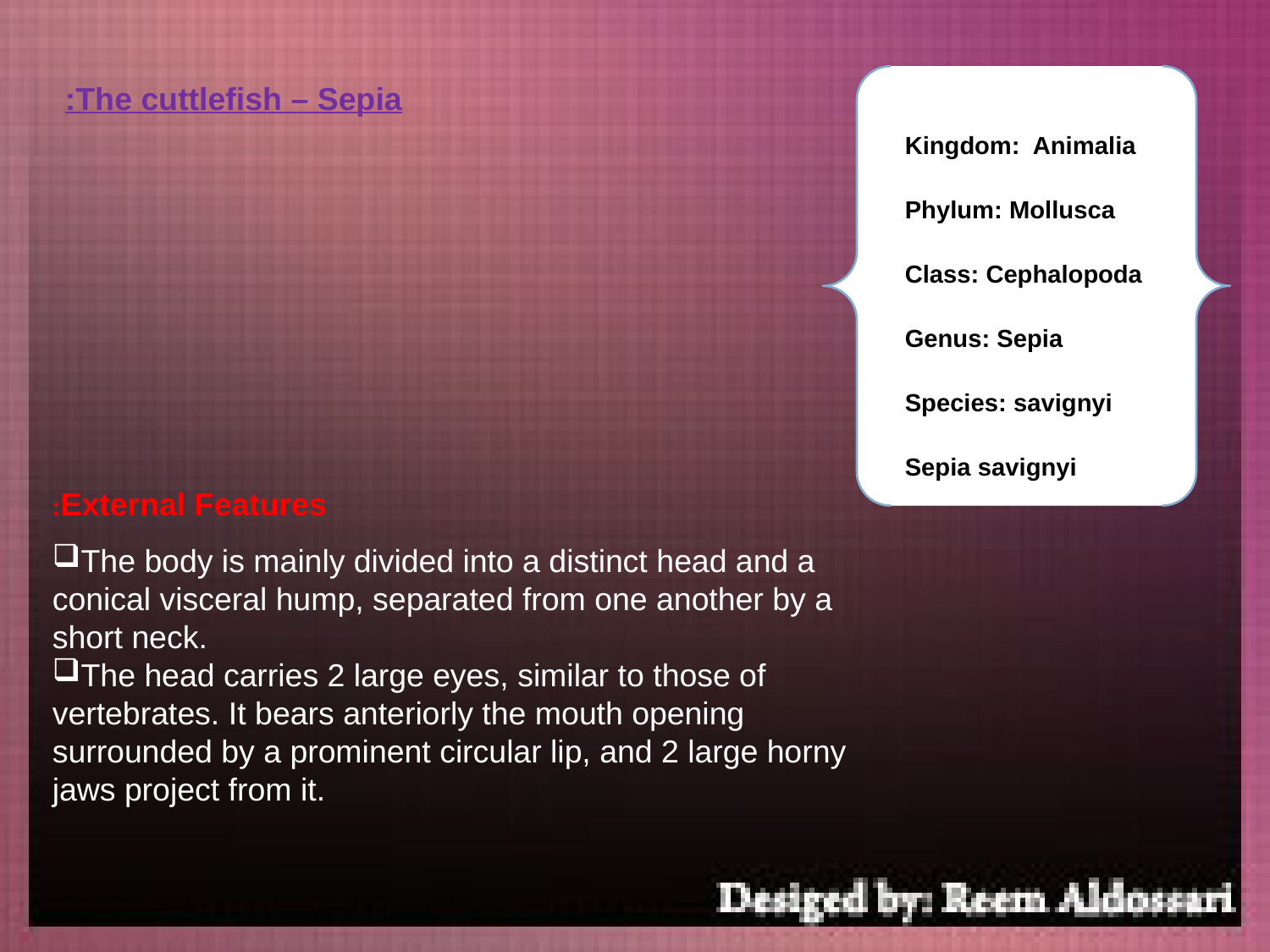

Kingdom:  Animalia
Phylum: Mollusca
Class: Cephalopoda
Genus: Sepia
Species: savignyi
Sepia savignyi

The cuttlefish – Sepia:
External Features:

The body is mainly divided into a distinct head and a conical visceral hump, separated from one another by a short neck.
The head carries 2 large eyes, similar to those of vertebrates. It bears anteriorly the mouth opening surrounded by a prominent circular lip, and 2 large horny jaws project from it.